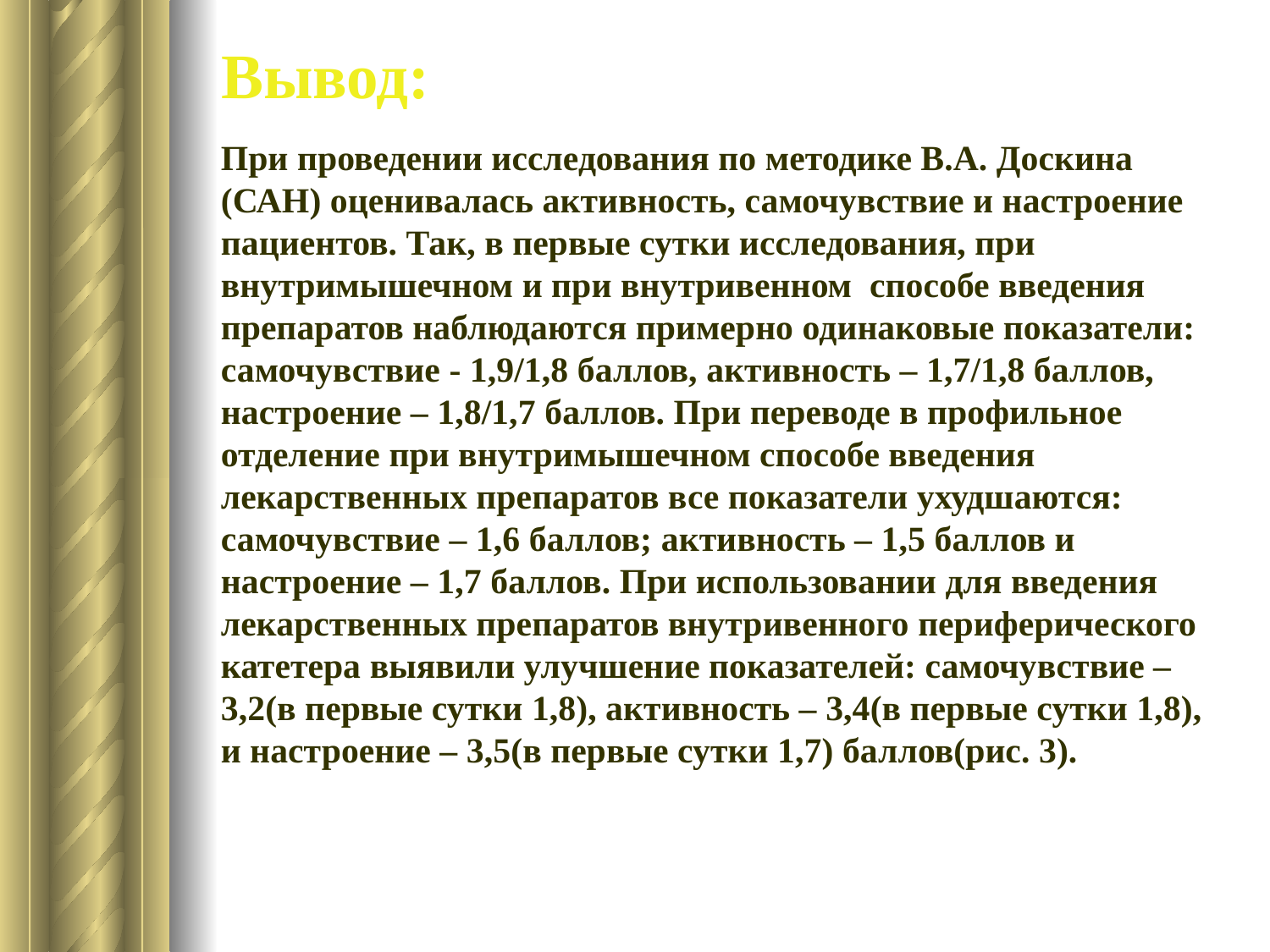

# Вывод:
При проведении исследования по методике В.А. Доскина  (САН) оценивалась активность, самочувствие и настроение пациентов. Так, в первые сутки исследования, при внутримышечном и при внутривенном  способе введения препаратов наблюдаются примерно одинаковые показатели: самочувствие - 1,9/1,8 баллов, активность – 1,7/1,8 баллов, настроение – 1,8/1,7 баллов. При переводе в профильное отделение при внутримышечном способе введения лекарственных препаратов все показатели ухудшаются: самочувствие – 1,6 баллов; активность – 1,5 баллов и настроение – 1,7 баллов. При использовании для введения лекарственных препаратов внутривенного периферического катетера выявили улучшение показателей: самочувствие – 3,2(в первые сутки 1,8), активность – 3,4(в первые сутки 1,8),  и настроение – 3,5(в первые сутки 1,7) баллов(рис. 3).